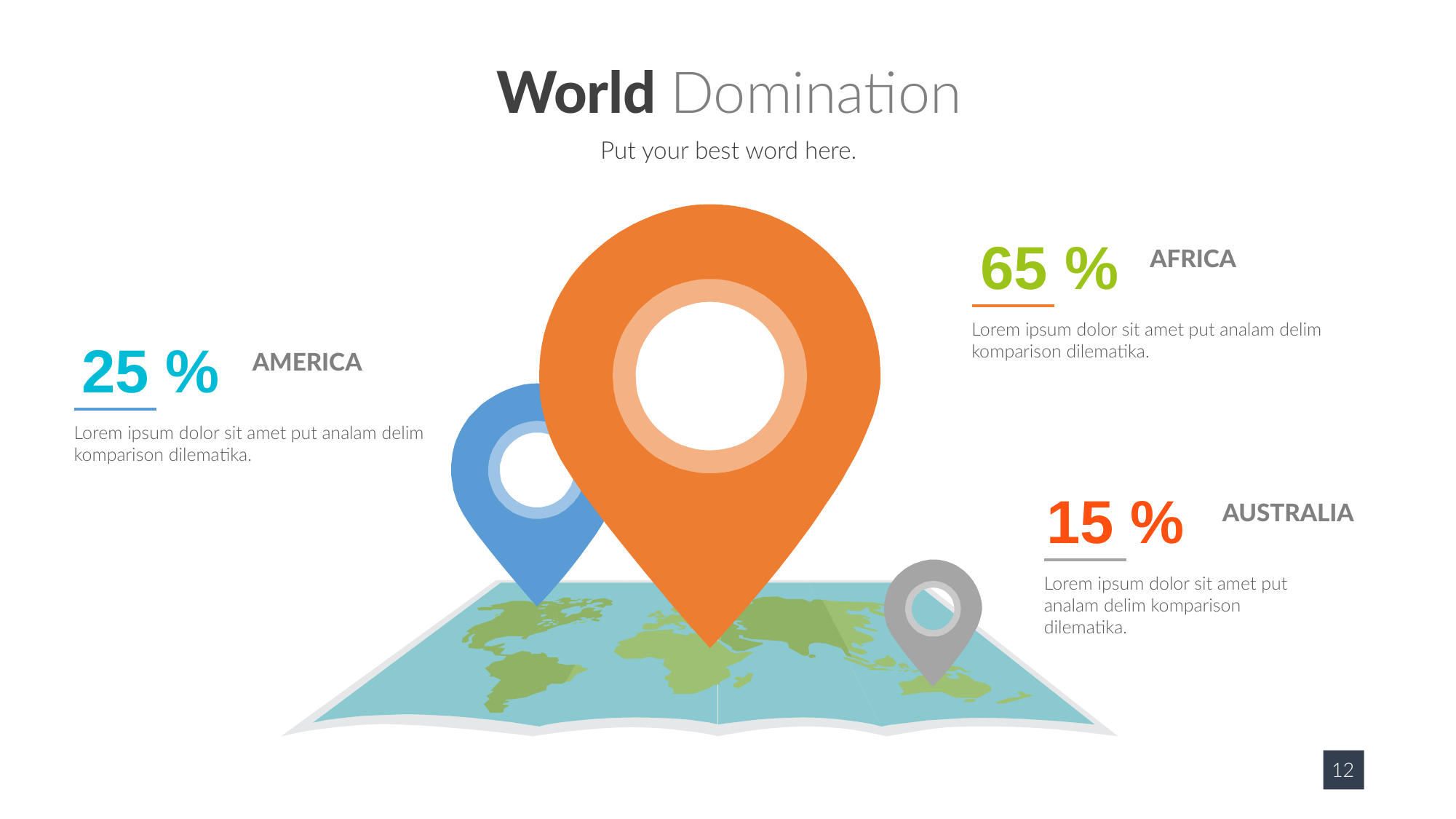

World Domination
Put your best word here.

65 %
AFRICA
Lorem ipsum dolor sit amet put analam delim komparison dilematika.

25 %
AMERICA
Lorem ipsum dolor sit amet put analam delim komparison dilematika.

15 %
AUSTRALIA
Lorem ipsum dolor sit amet put analam delim komparison dilematika.

12